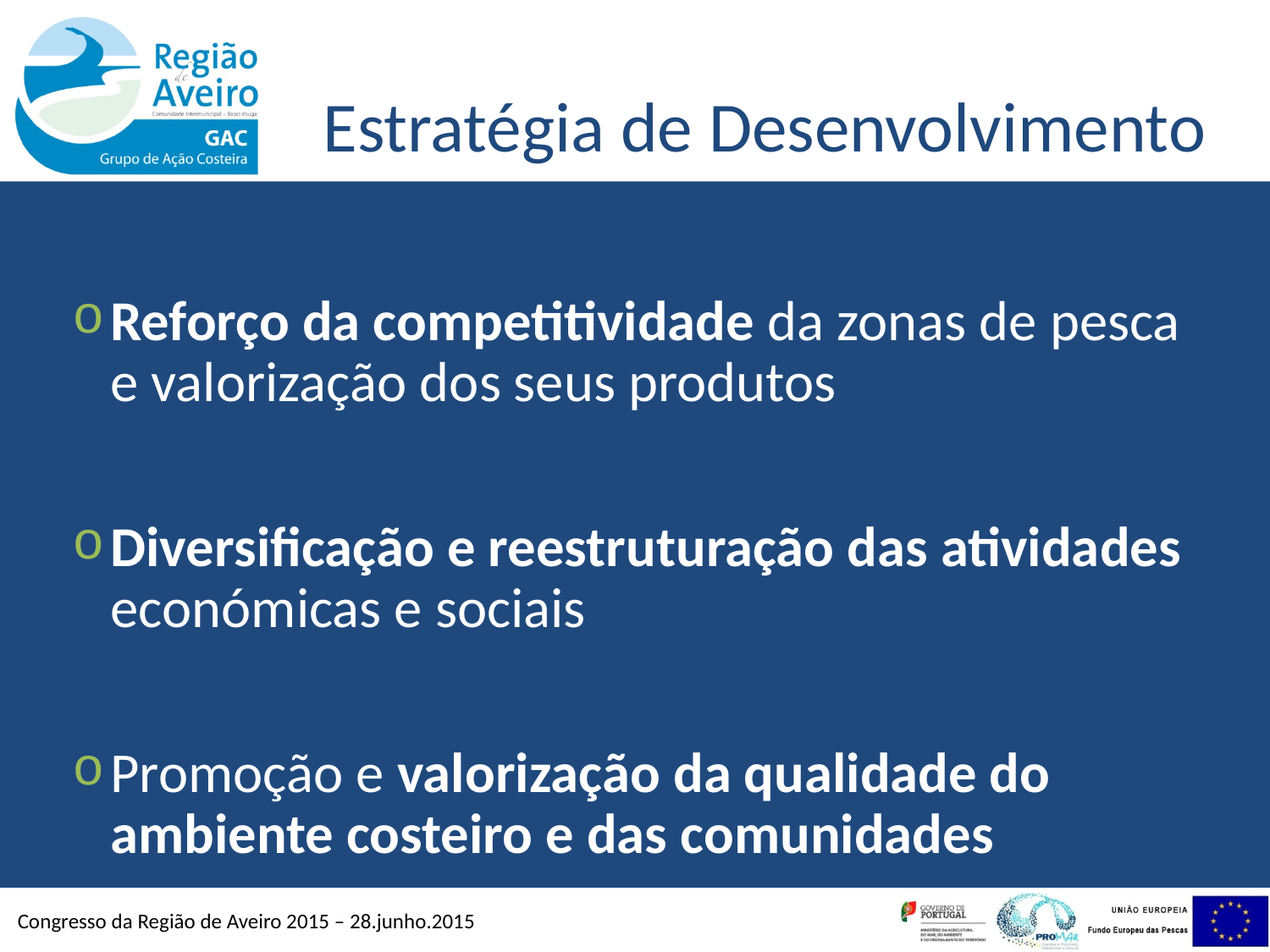

# Estratégia de Desenvolvimento

Reforço da competitividade da zonas de pesca e valorização dos seus produtos

Diversificação e reestruturação das atividades económicas e sociais

Promoção e valorização da qualidade do ambiente costeiro e das comunidades

Congresso da Região de Aveiro 2015 – 28.junho.2015